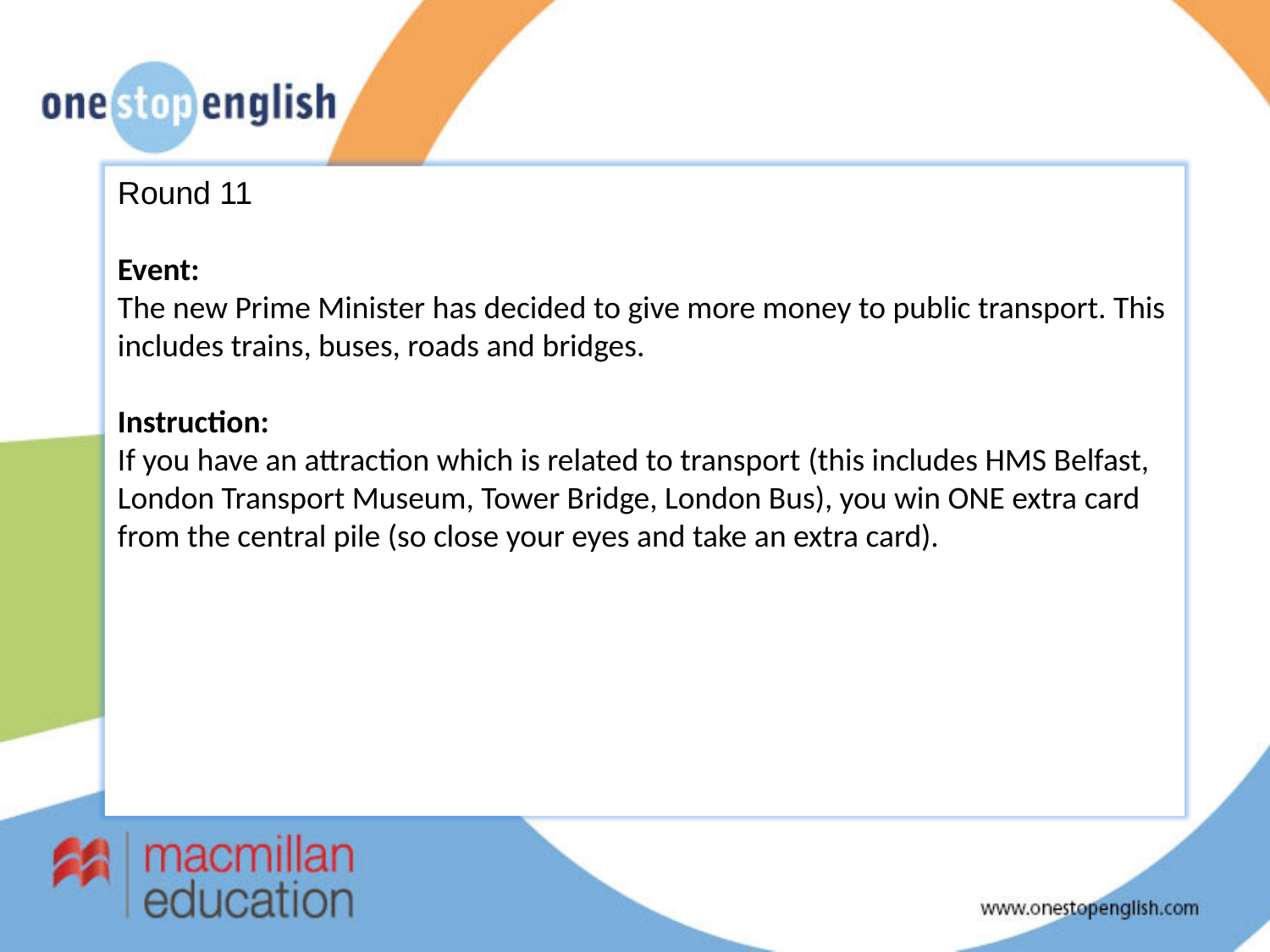

Round 11

Event:
The new Prime Minister has decided to give more money to public transport. This includes trains, buses, roads and bridges.

Instruction:
If you have an attraction which is related to transport (this includes HMS Belfast, London Transport Museum, Tower Bridge, London Bus), you win ONE extra card from the central pile (so close your eyes and take an extra card).